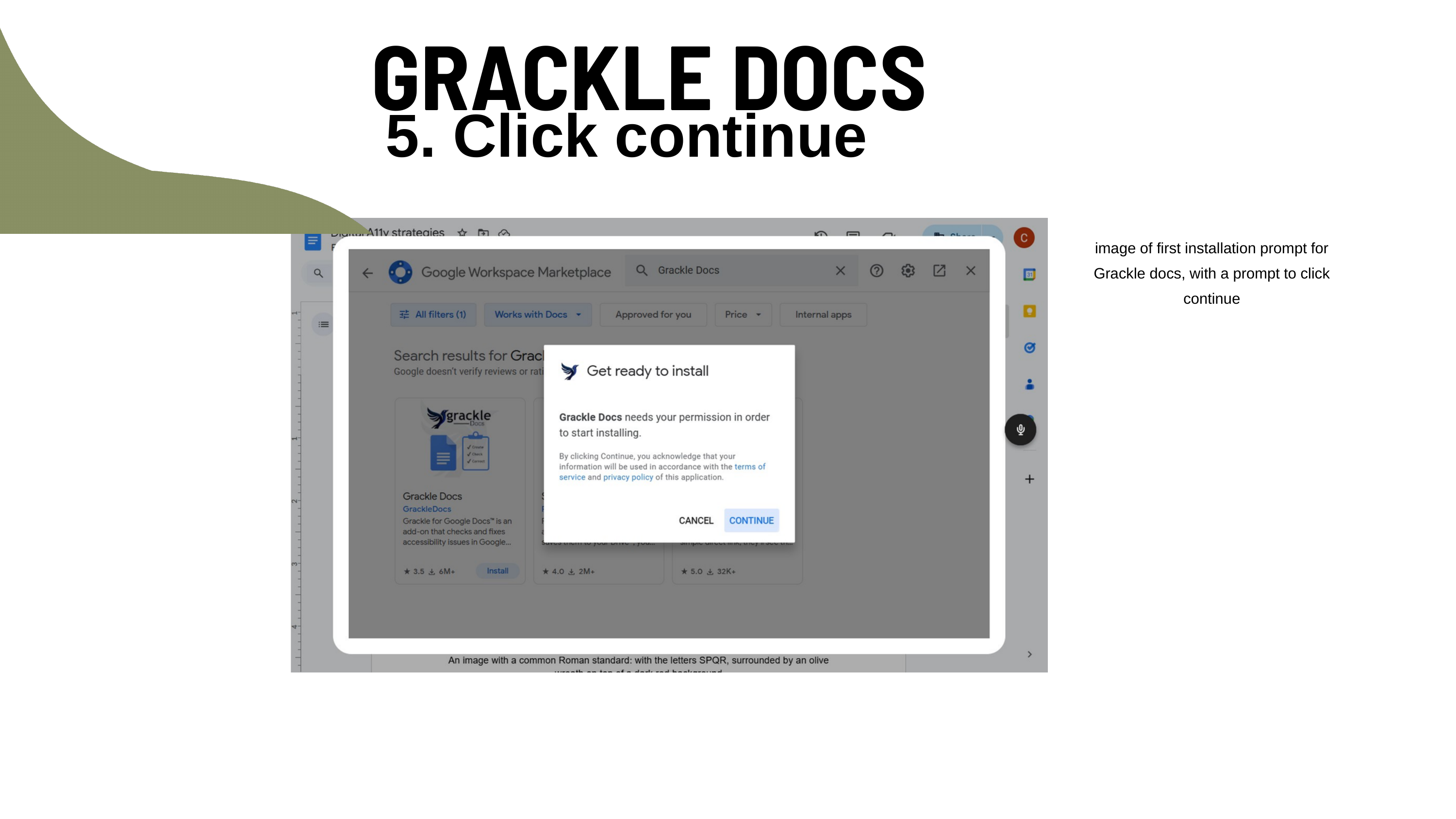

GRACKLE DOCS

5. Click continue

image of first installation prompt for Grackle docs, with a prompt to click continue